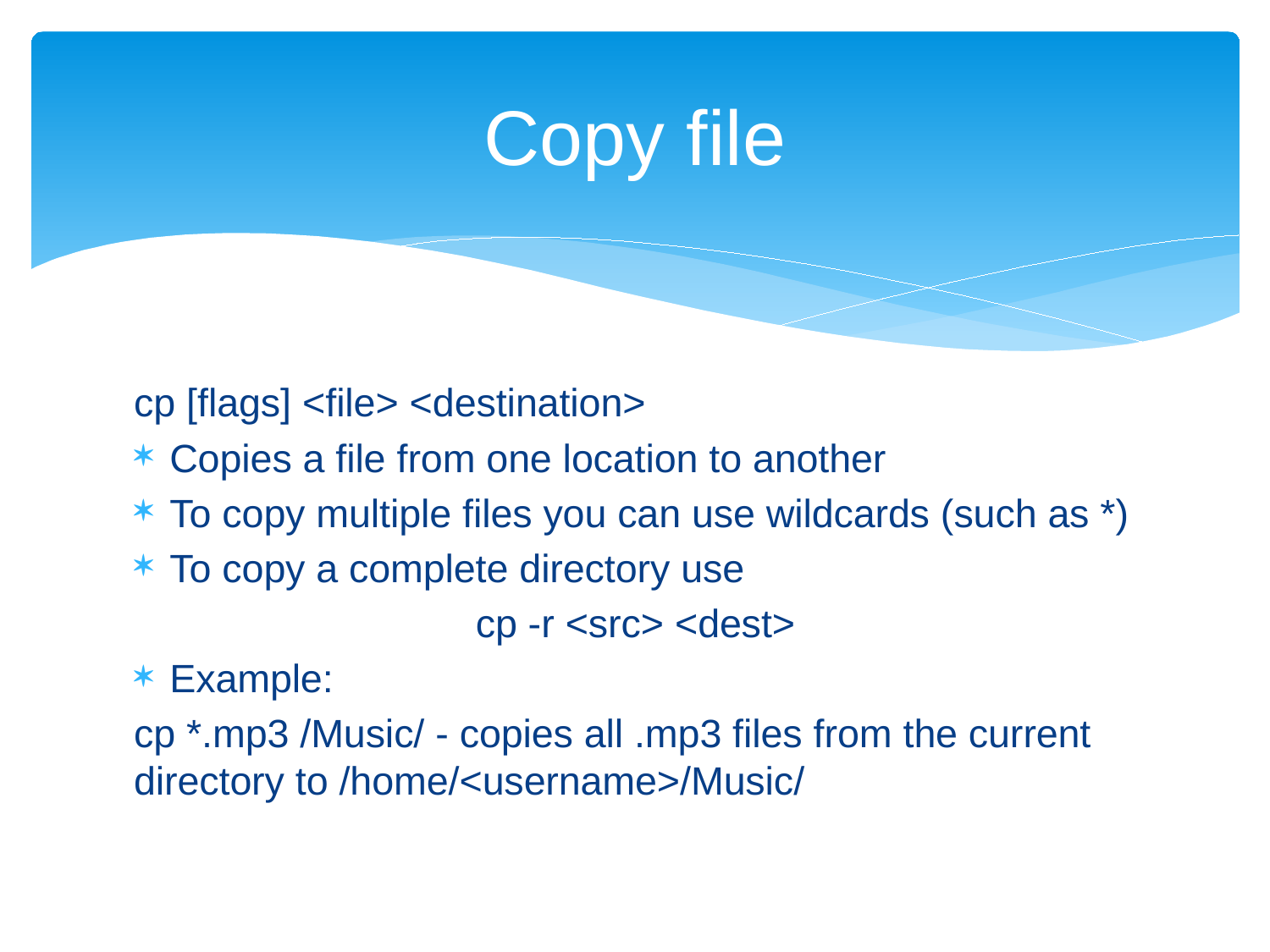

# Copy file
cp [flags] <file> <destination>
Copies a file from one location to another
To copy multiple files you can use wildcards (such as *)
To copy a complete directory use
cp -r <src> <dest>
Example:
cp *.mp3 /Music/ - copies all .mp3 files from the current directory to /home/<username>/Music/